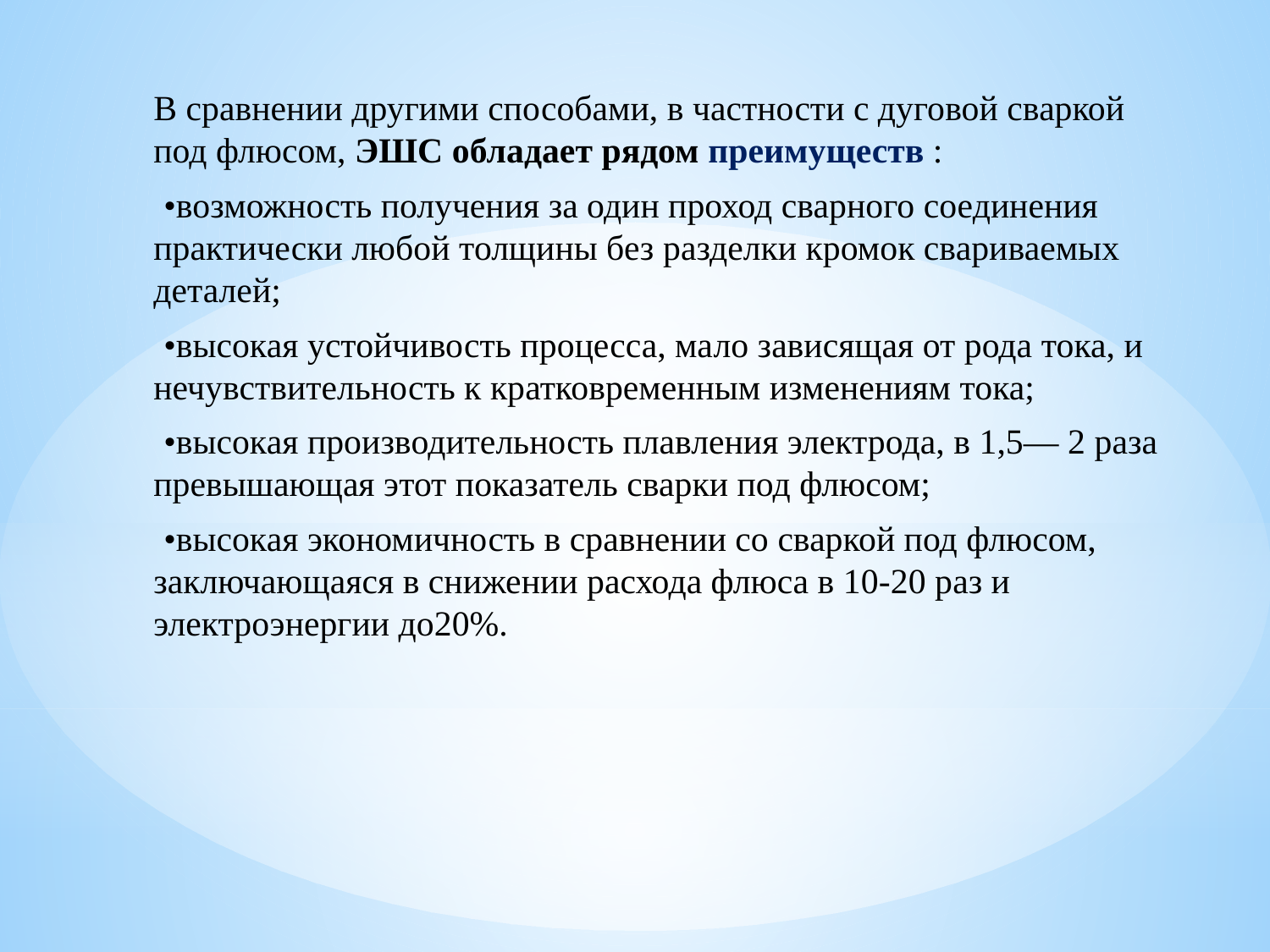

В сравнении другими способами, в частности с дуговой сваркой под флюсом, ЭШС обладает рядом преимуществ :
    •возможность получения за один проход сварного соединения практически любой толщины без разделки кромок свариваемых деталей;
    •высокая устойчивость процесса, мало зависящая от рода тока, и нечувствительность к кратковременным изменениям тока;
    •высокая производительность плавления электрода, в 1,5— 2 раза превышающая этот показатель сварки под флюсом;
    •высокая экономичность в сравнении со сваркой под флюсом, заключающаяся в снижении расхода флюса в 10-20 раз и электроэнергии до20%.